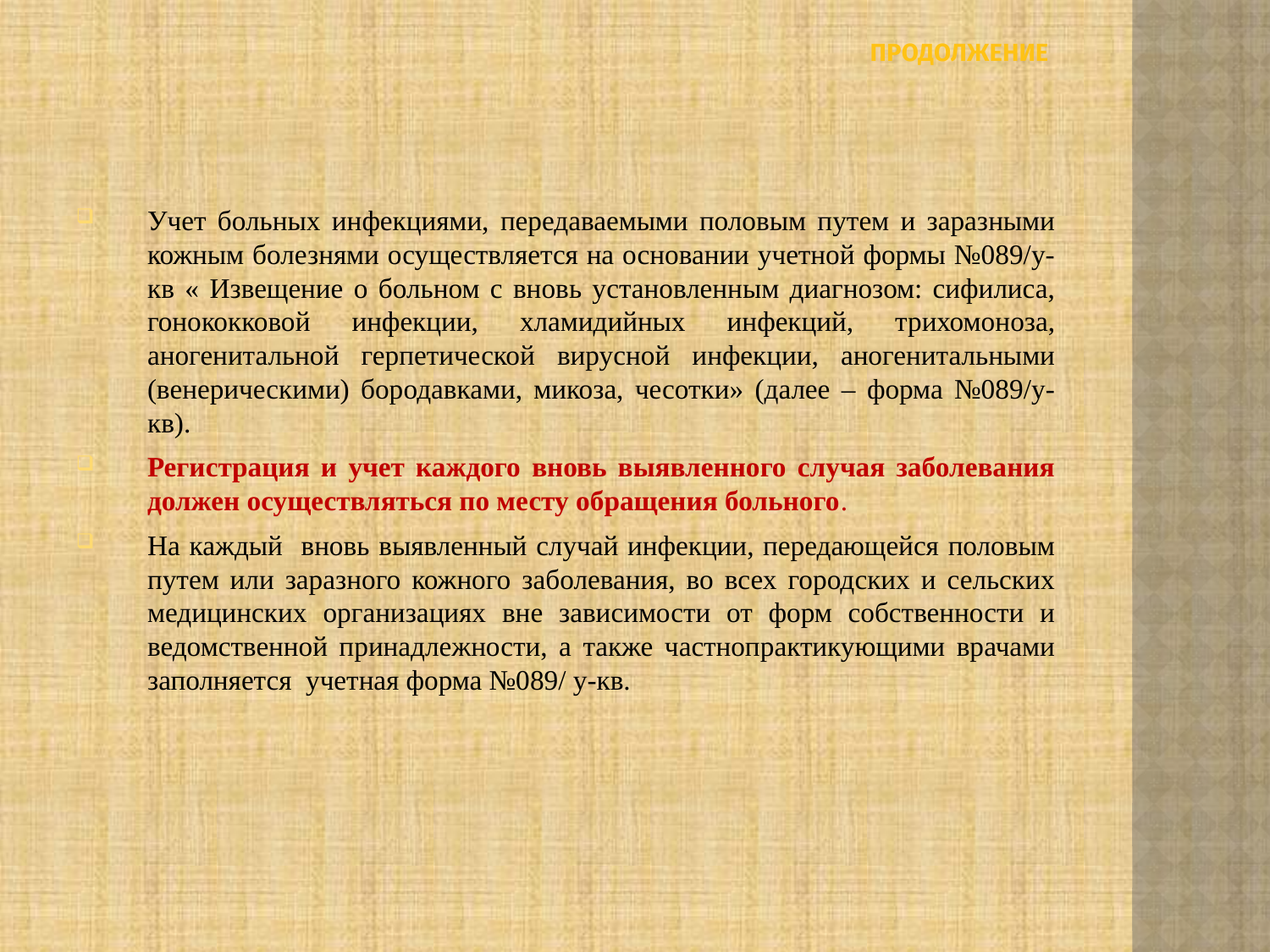

# Продолжение
Учет больных инфекциями, передаваемыми половым путем и заразными кожным болезнями осуществляется на основании учетной формы №089/у-кв « Извещение о больном с вновь установленным диагнозом: сифилиса, гонококковой инфекции, хламидийных инфекций, трихомоноза, аногенитальной герпетической вирусной инфекции, аногенитальными (венерическими) бородавками, микоза, чесотки» (далее – форма №089/у-кв).
Регистрация и учет каждого вновь выявленного случая заболевания должен осуществляться по месту обращения больного.
На каждый  вновь выявленный случай инфекции, передающейся половым путем или заразного кожного заболевания, во всех городских и сельских медицинских организациях вне зависимости от форм собственности и ведомственной принадлежности, а также частнопрактикующими врачами заполняется  учетная форма №089/ у-кв.